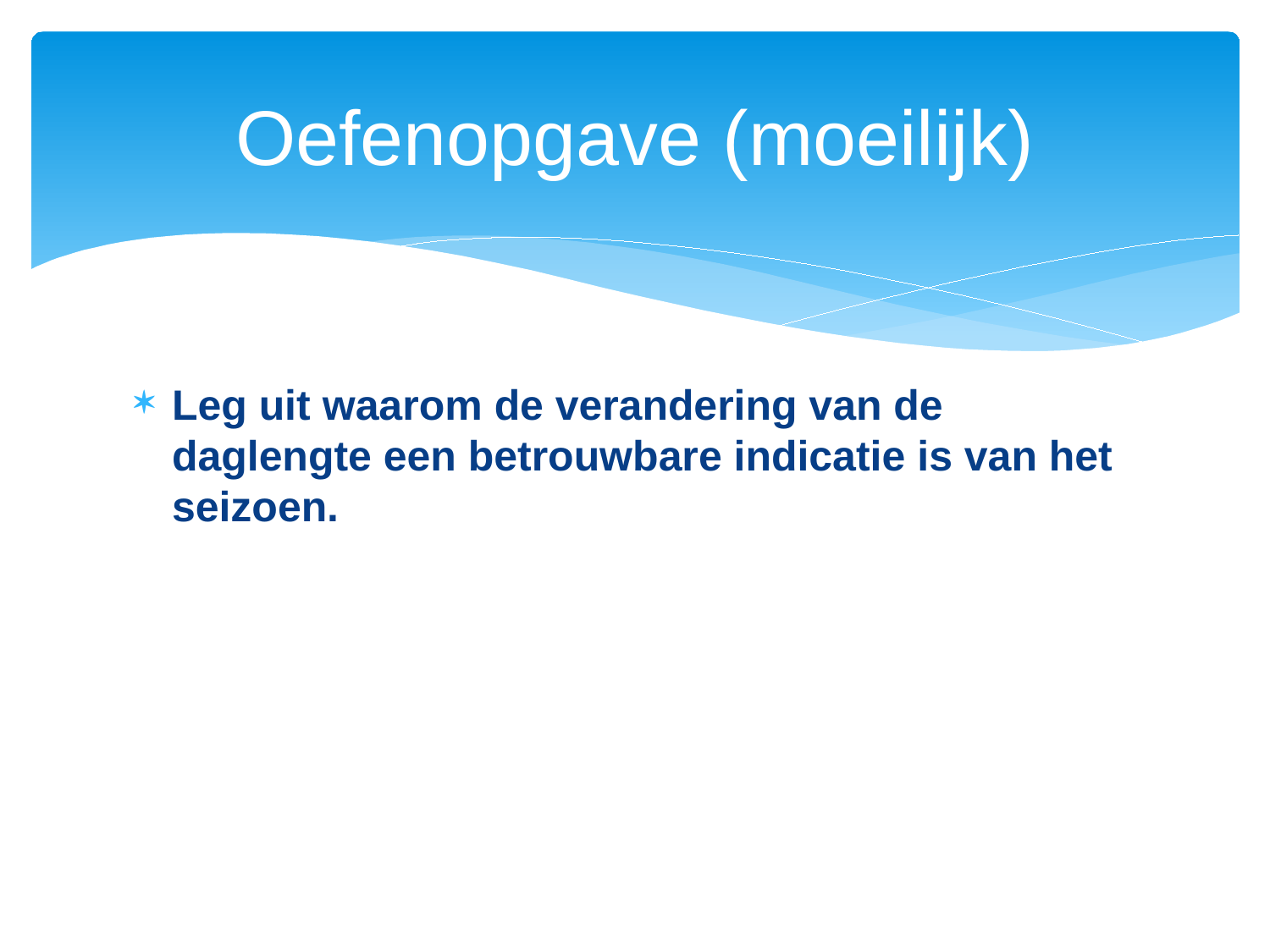

# Oefenopgave (moeilijk)
Leg uit waarom de verandering van de daglengte een betrouwbare indicatie is van het seizoen.